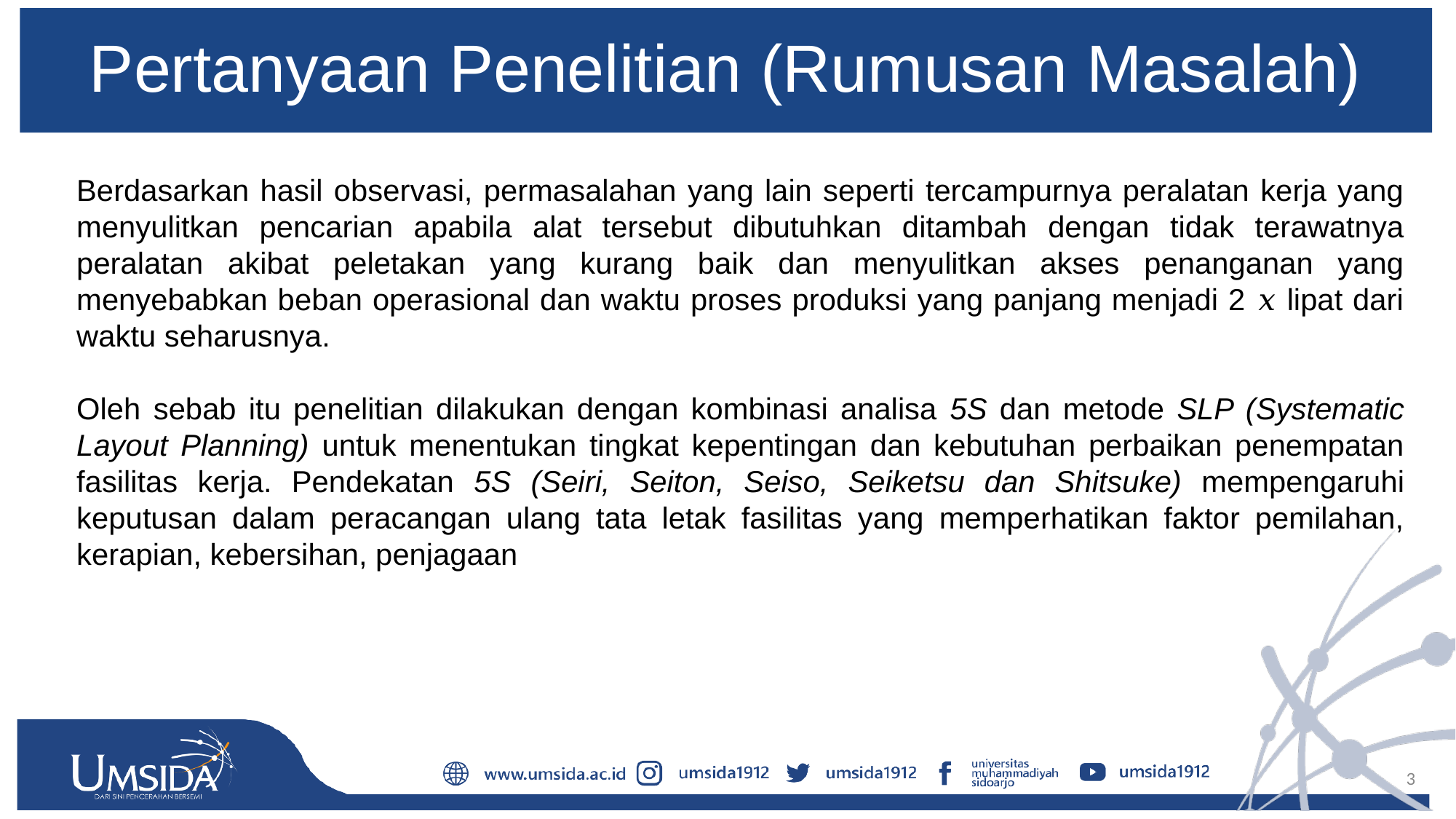

# Pertanyaan Penelitian (Rumusan Masalah)
Berdasarkan hasil observasi, permasalahan yang lain seperti tercampurnya peralatan kerja yang menyulitkan pencarian apabila alat tersebut dibutuhkan ditambah dengan tidak terawatnya peralatan akibat peletakan yang kurang baik dan menyulitkan akses penanganan yang menyebabkan beban operasional dan waktu proses produksi yang panjang menjadi 2 𝑥 lipat dari waktu seharusnya.
Oleh sebab itu penelitian dilakukan dengan kombinasi analisa 5S dan metode SLP (Systematic Layout Planning) untuk menentukan tingkat kepentingan dan kebutuhan perbaikan penempatan fasilitas kerja. Pendekatan 5S (Seiri, Seiton, Seiso, Seiketsu dan Shitsuke) mempengaruhi keputusan dalam peracangan ulang tata letak fasilitas yang memperhatikan faktor pemilahan, kerapian, kebersihan, penjagaan